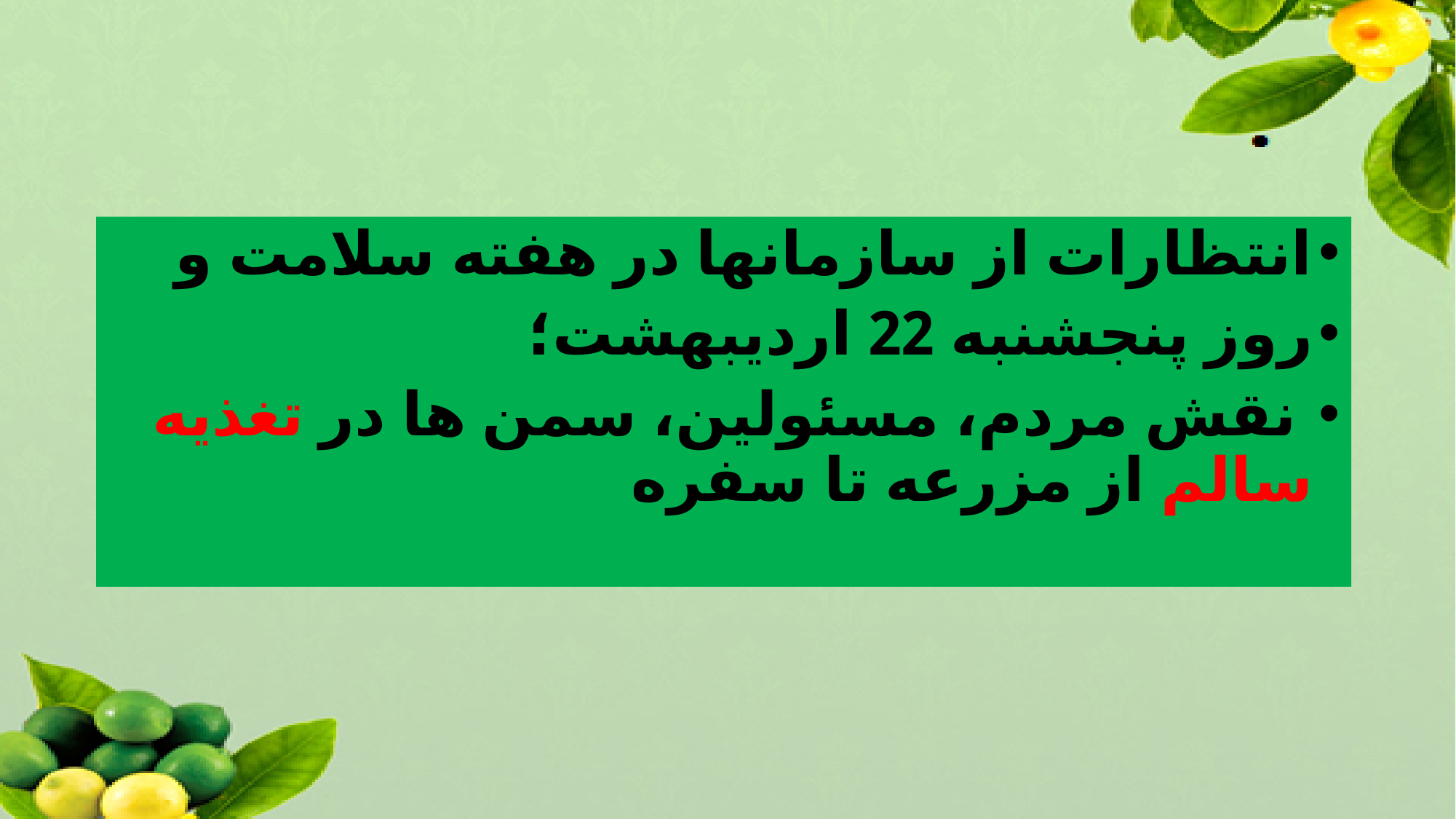

انتظارات از سازمانها در هفته سلامت و
روز پنجشنبه 22 اردیبهشت؛
 نقش مردم، مسئولین، سمن ها در تغذیه سالم از مزرعه تا سفره